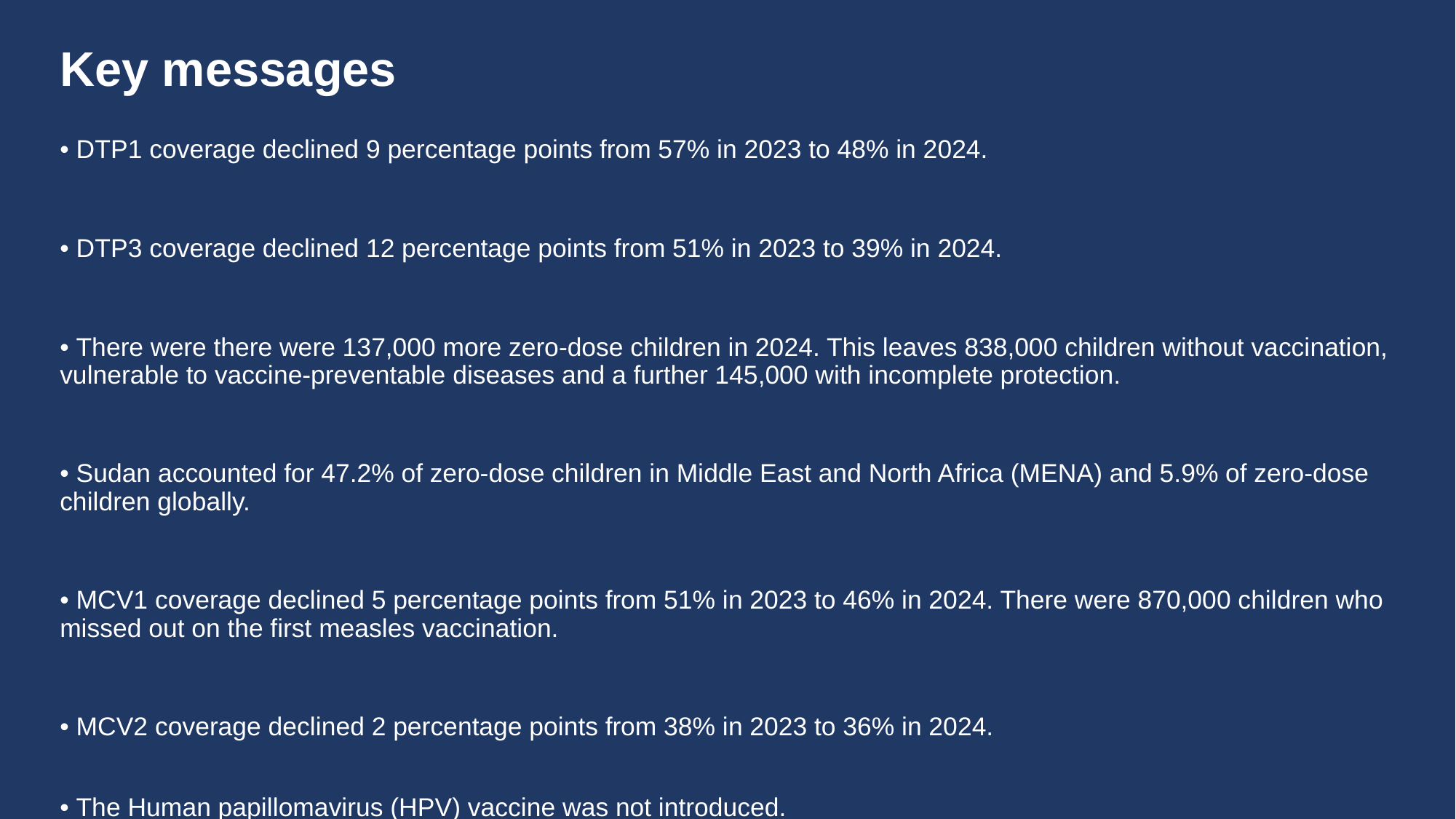

# Key messages
• DTP1 coverage declined 9 percentage points from 57% in 2023 to 48% in 2024.

• DTP3 coverage declined 12 percentage points from 51% in 2023 to 39% in 2024.

• There were there were 137,000 more zero-dose children in 2024. This leaves 838,000 children without vaccination, vulnerable to vaccine-preventable diseases and a further 145,000 with incomplete protection.

• Sudan accounted for 47.2% of zero-dose children in Middle East and North Africa (MENA) and 5.9% of zero-dose children globally.

• MCV1 coverage declined 5 percentage points from 51% in 2023 to 46% in 2024. There were 870,000 children who missed out on the first measles vaccination.

• MCV2 coverage declined 2 percentage points from 38% in 2023 to 36% in 2024.

• The Human papillomavirus (HPV) vaccine was not introduced.